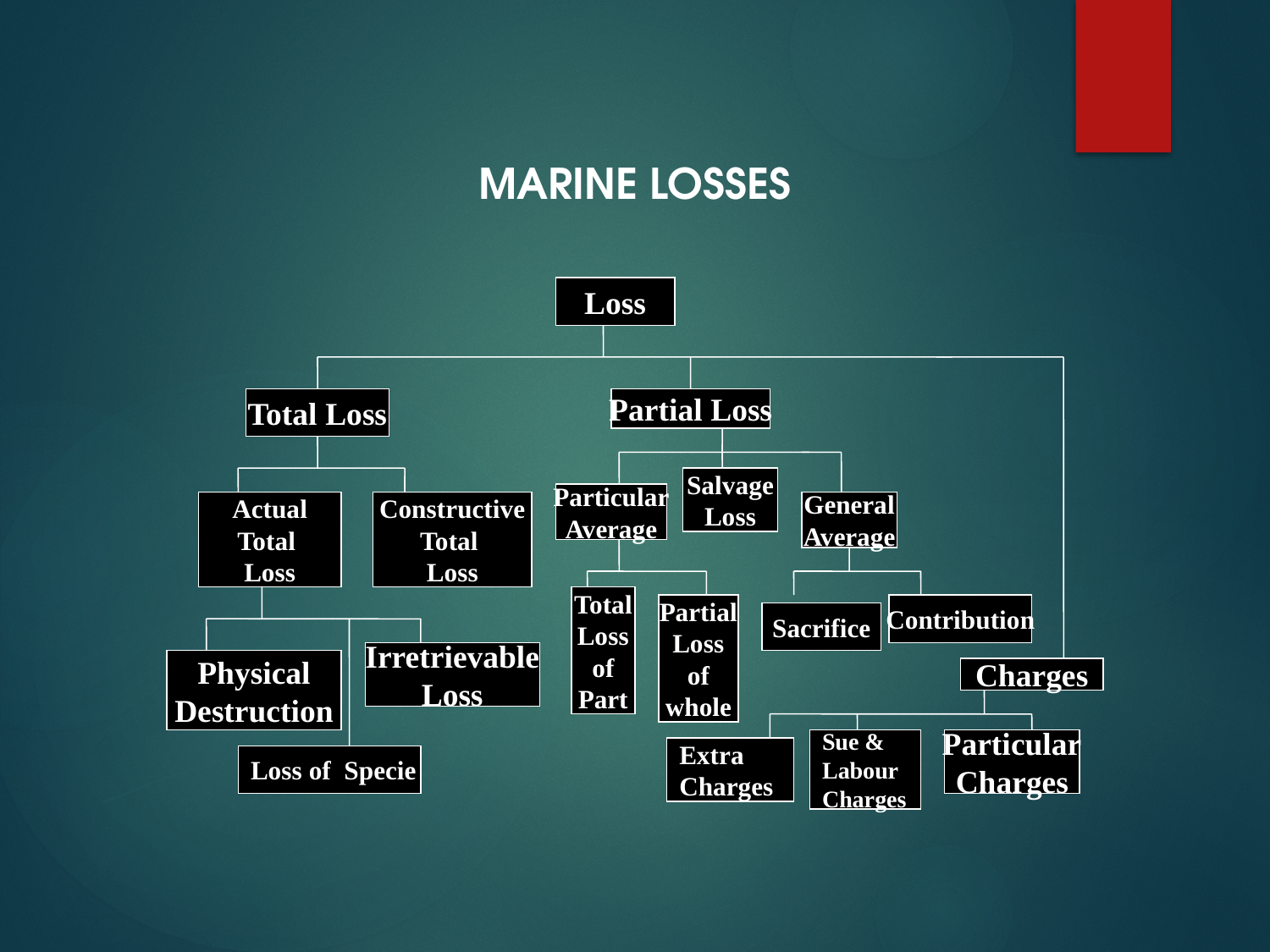

# MARINE LOSSES
Loss

Total Loss
Partial Loss

Salvage
Loss

Particular
Average
Actual
Total
Loss
Constructive
Total
Loss
General
Average

Total
Loss
of
Part
Partial
Loss
of
whole
Contribution
Sacrifice

Irretrievable
Loss
Physical
Destruction
Charges

Particular
Charges
Sue &
Labour
Charges
Extra
Charges
Loss of  Specie